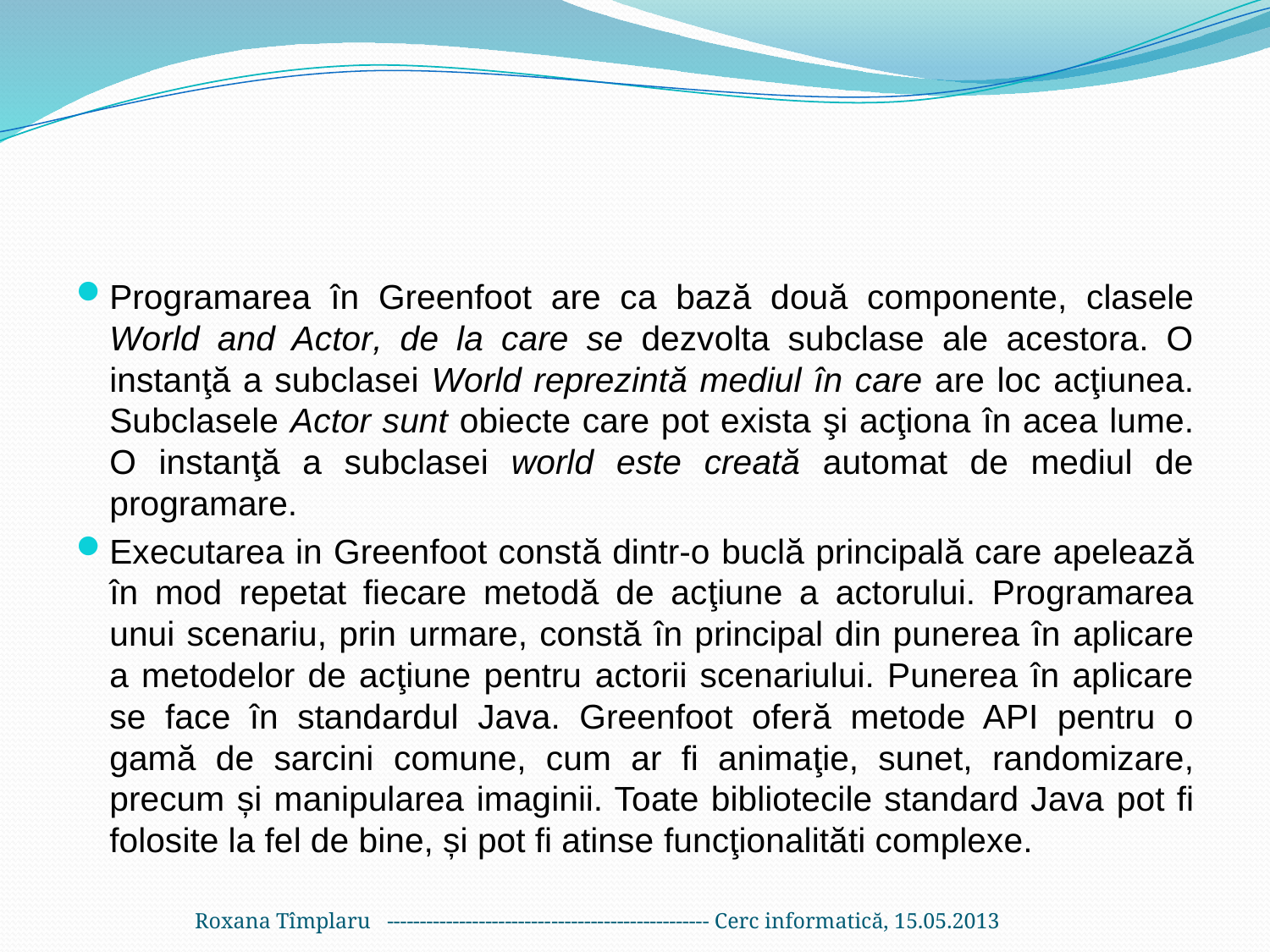

#
Programarea în Greenfoot are ca bază două componente, clasele World and Actor, de la care se dezvolta subclase ale acestora. O instanţă a subclasei World reprezintă mediul în care are loc acţiunea. Subclasele Actor sunt obiecte care pot exista şi acţiona în acea lume. O instanţă a subclasei world este creată automat de mediul de programare.
Executarea in Greenfoot constă dintr-o buclă principală care apelează în mod repetat fiecare metodă de acţiune a actorului. Programarea unui scenariu, prin urmare, constă în principal din punerea în aplicare a metodelor de acţiune pentru actorii scenariului. Punerea în aplicare se face în standardul Java. Greenfoot oferă metode API pentru o gamă de sarcini comune, cum ar fi animaţie, sunet, randomizare, precum și manipularea imaginii. Toate bibliotecile standard Java pot fi folosite la fel de bine, și pot fi atinse funcţionalităti complexe.

Roxana Tîmplaru   ------------------------------------------------- Cerc informatică, 15.05.2013